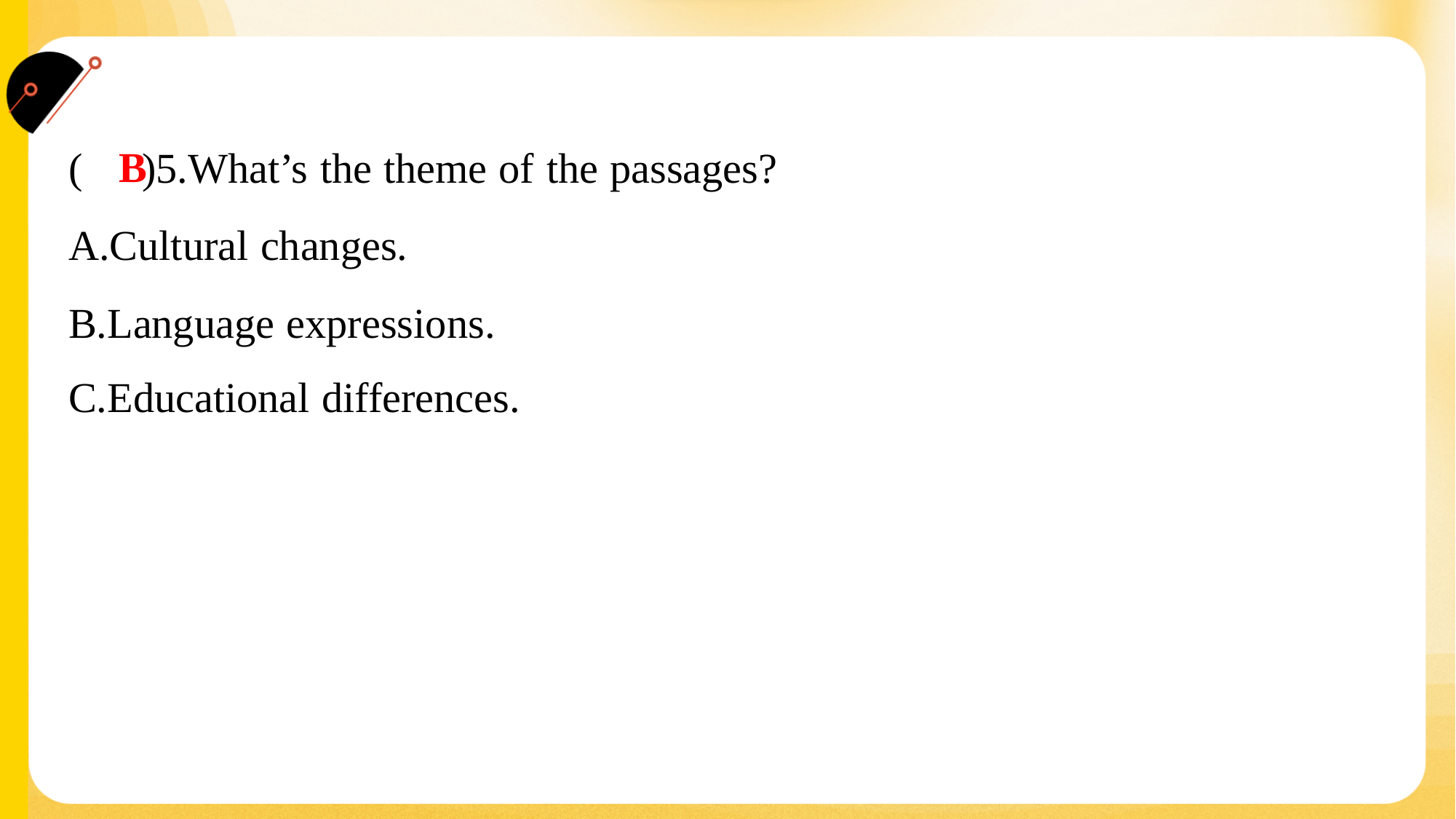

B
(     )5.What’s the theme of the passages?
A.Cultural changes.
B.Language expressions.
C.Educational differences.